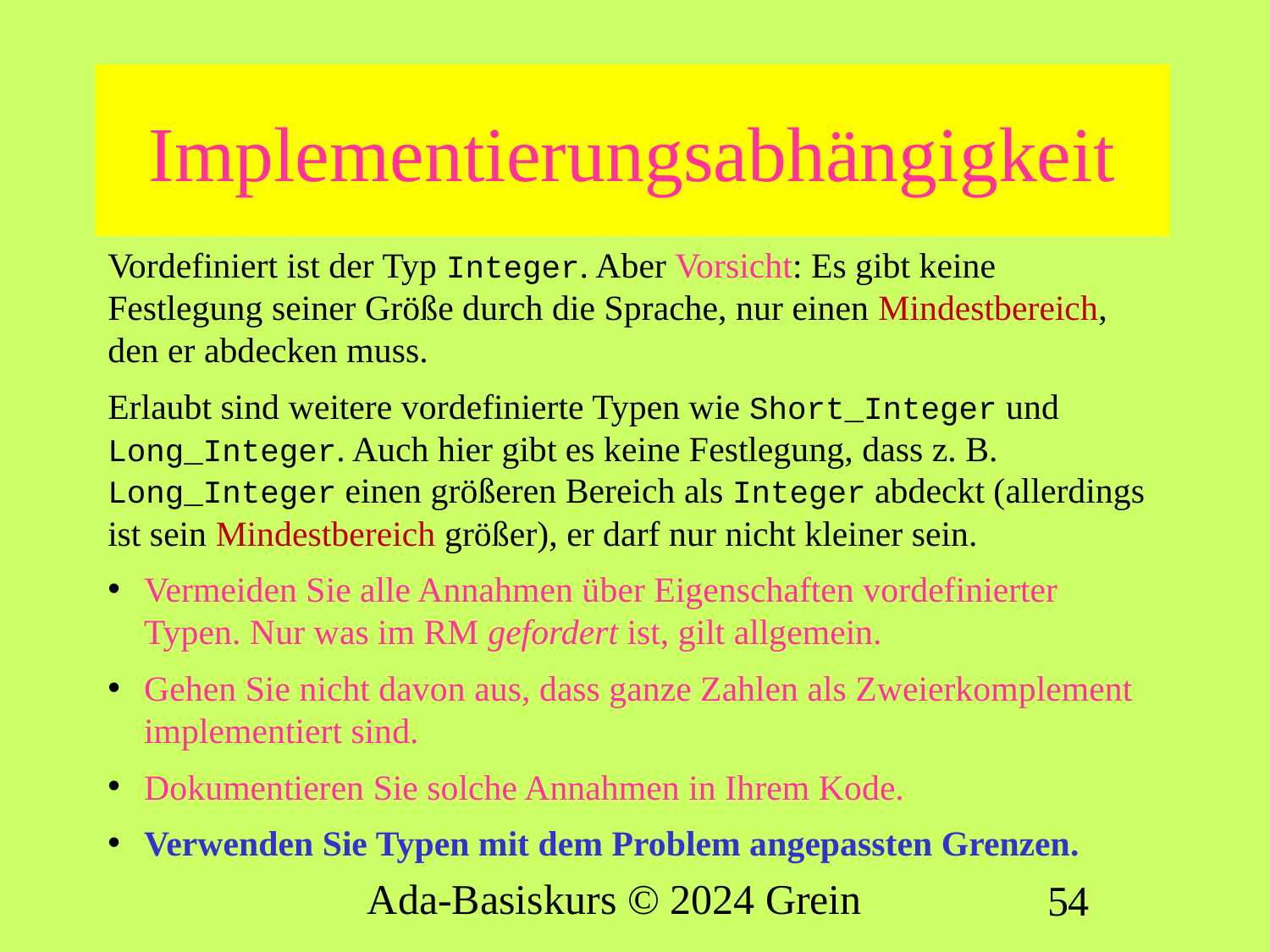

# Implementierungsabhängigkeit
Vordefiniert ist der Typ Integer. Aber Vorsicht: Es gibt keine Festlegung seiner Größe durch die Sprache, nur einen Mindestbereich, den er abdecken muss.
Erlaubt sind weitere vordefinierte Typen wie Short_Integer und Long_Integer. Auch hier gibt es keine Festlegung, dass z. B. Long_Integer einen größeren Bereich als Integer abdeckt (allerdings ist sein Mindestbereich größer), er darf nur nicht kleiner sein.
Vermeiden Sie alle Annahmen über Eigenschaften vordefinierter Typen. Nur was im RM gefordert ist, gilt allgemein.
Gehen Sie nicht davon aus, dass ganze Zahlen als Zweierkomplement implementiert sind.
Dokumentieren Sie solche Annahmen in Ihrem Kode.
Verwenden Sie Typen mit dem Problem angepassten Grenzen.
Ada-Basiskurs © 2024 Grein
54